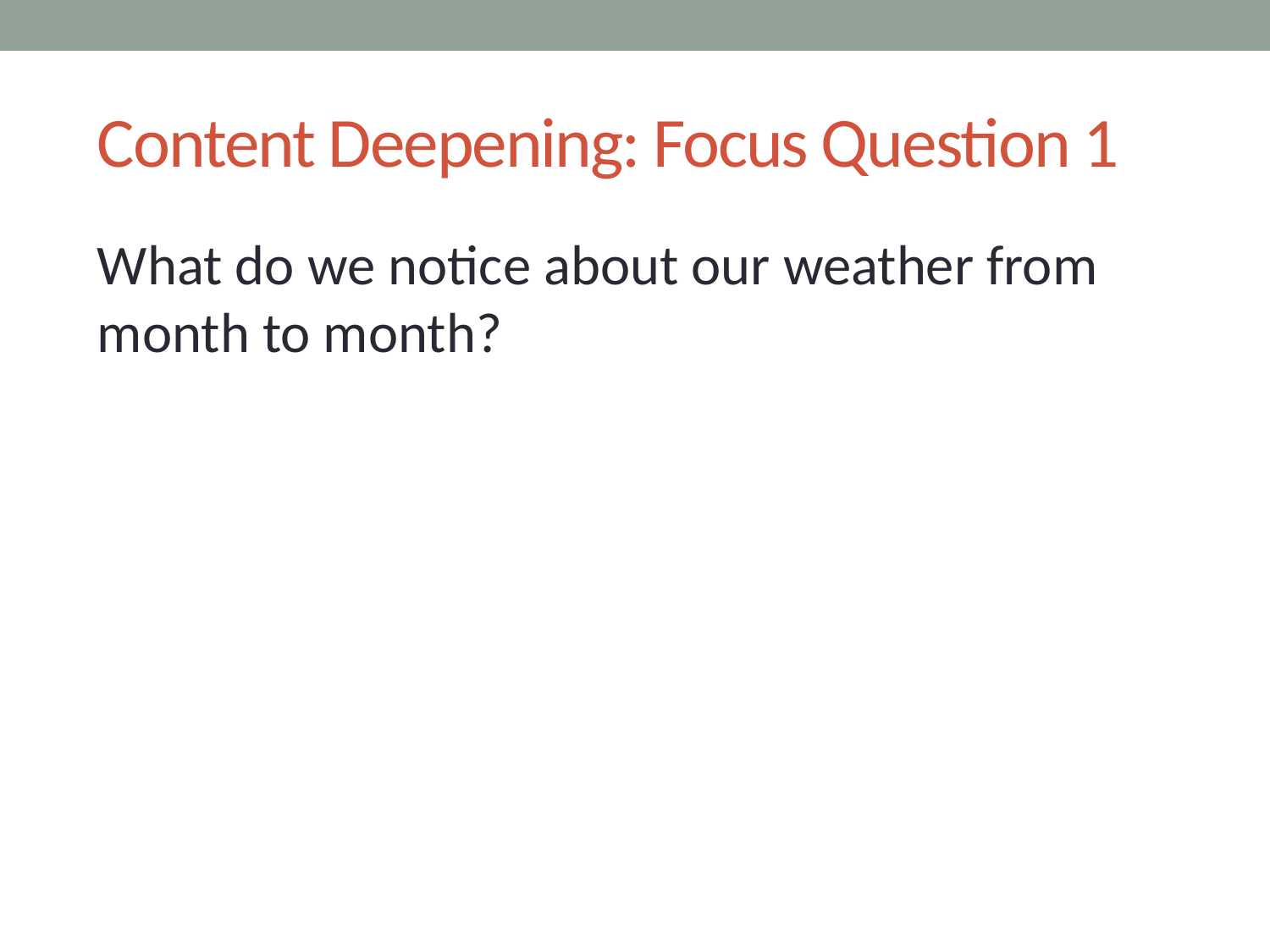

# Content Deepening: Focus Question 1
What do we notice about our weather from month to month?